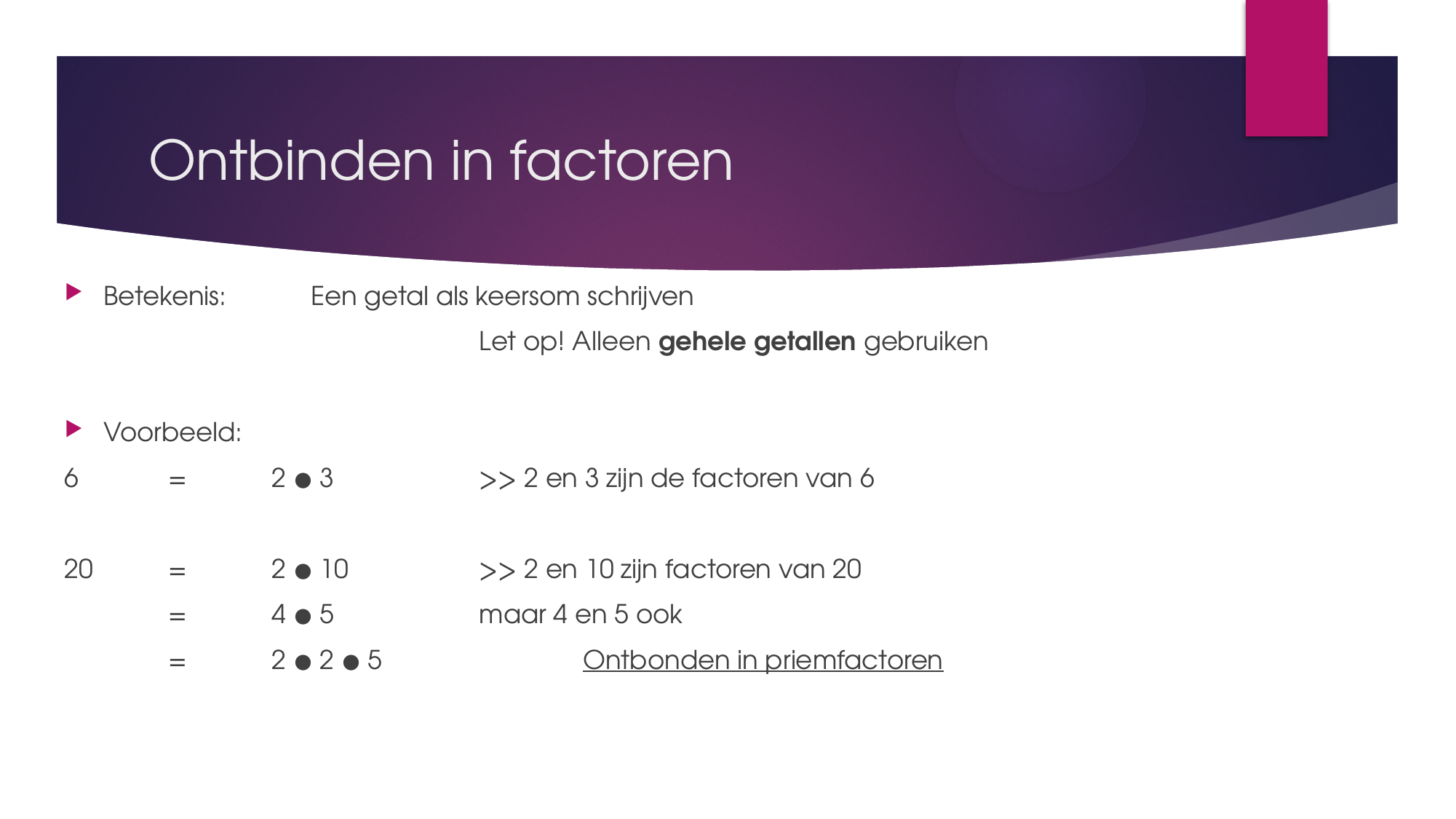

# Ontbinden in factoren
Betekenis:	Een getal als keersom schrijven
				Let op! Alleen gehele getallen gebruiken

Voorbeeld:
6	=	2 ● 3		>> 2 en 3 zijn de factoren van 6

20 	=	2 ● 10		>> 2 en 10 zijn factoren van 20
	=	4 ● 5		maar 4 en 5 ook
	=	2 ● 2 ● 5		Ontbonden in priemfactoren